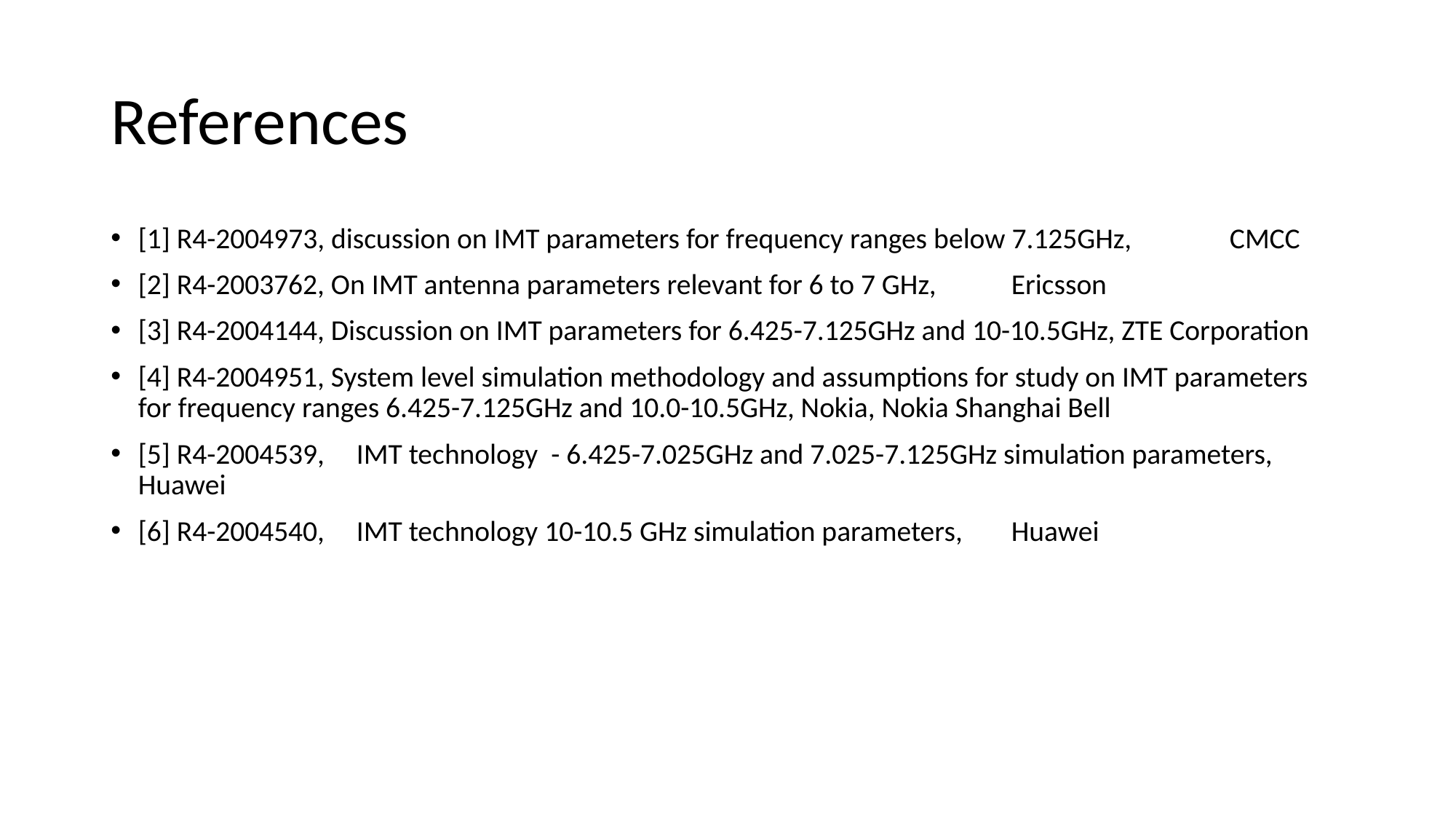

# References
[1] R4-2004973, discussion on IMT parameters for frequency ranges below 7.125GHz,	CMCC
[2] R4-2003762, On IMT antenna parameters relevant for 6 to 7 GHz,	Ericsson
[3] R4-2004144, Discussion on IMT parameters for 6.425-7.125GHz and 10-10.5GHz, ZTE Corporation
[4] R4-2004951, System level simulation methodology and assumptions for study on IMT parameters for frequency ranges 6.425-7.125GHz and 10.0-10.5GHz, Nokia, Nokia Shanghai Bell
[5] R4-2004539,	IMT technology  - 6.425-7.025GHz and 7.025-7.125GHz simulation parameters,	Huawei
[6] R4-2004540,	IMT technology 10-10.5 GHz simulation parameters,	Huawei